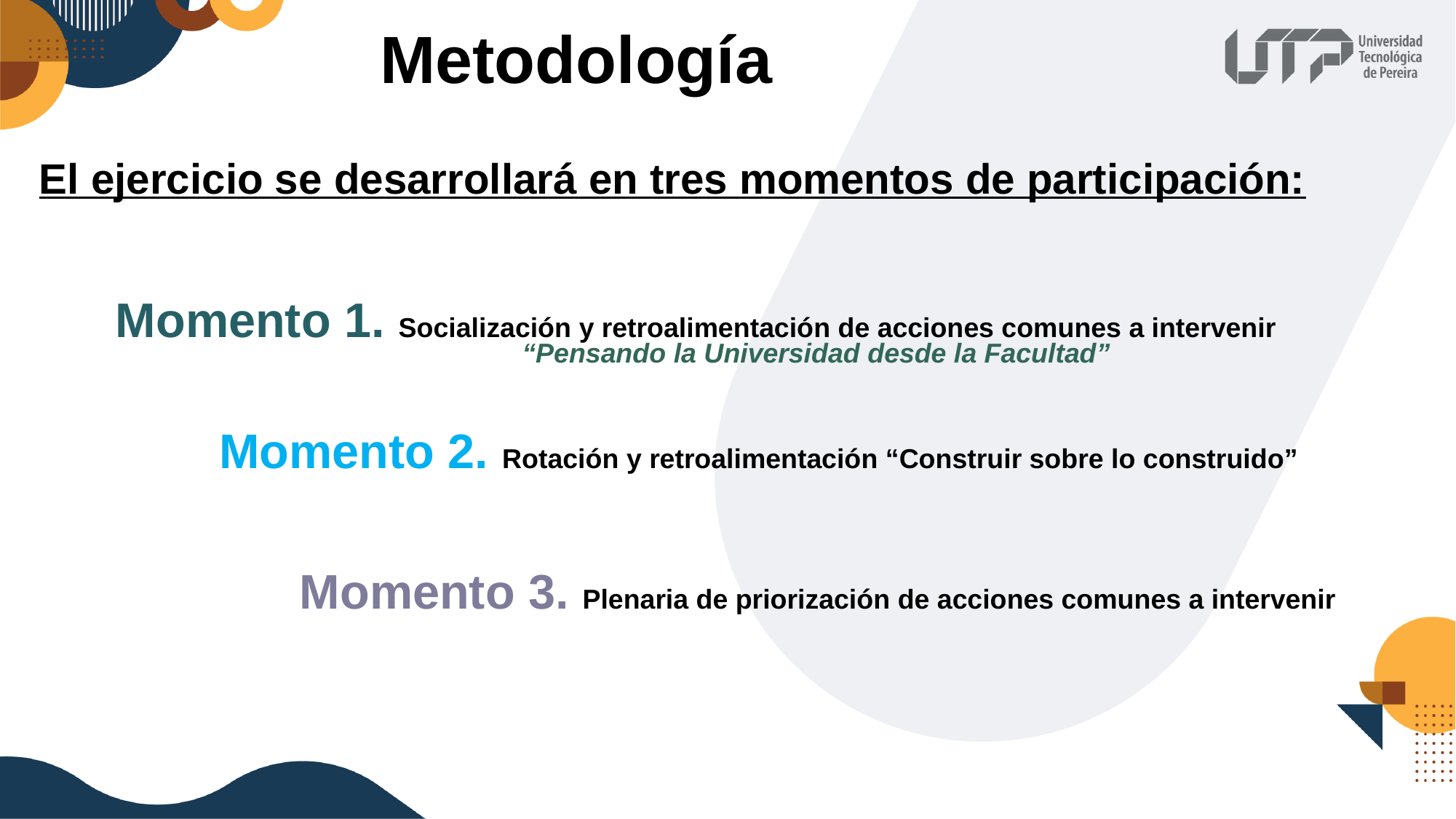

Metodología
El ejercicio se desarrollará en tres momentos de participación:

Momento 1. Socialización y retroalimentación de acciones comunes a intervenir
“Pensando la Universidad desde la Facultad”
Momento 2. Rotación y retroalimentación “Construir sobre lo construido”
Momento 3. Plenaria de priorización de acciones comunes a intervenir